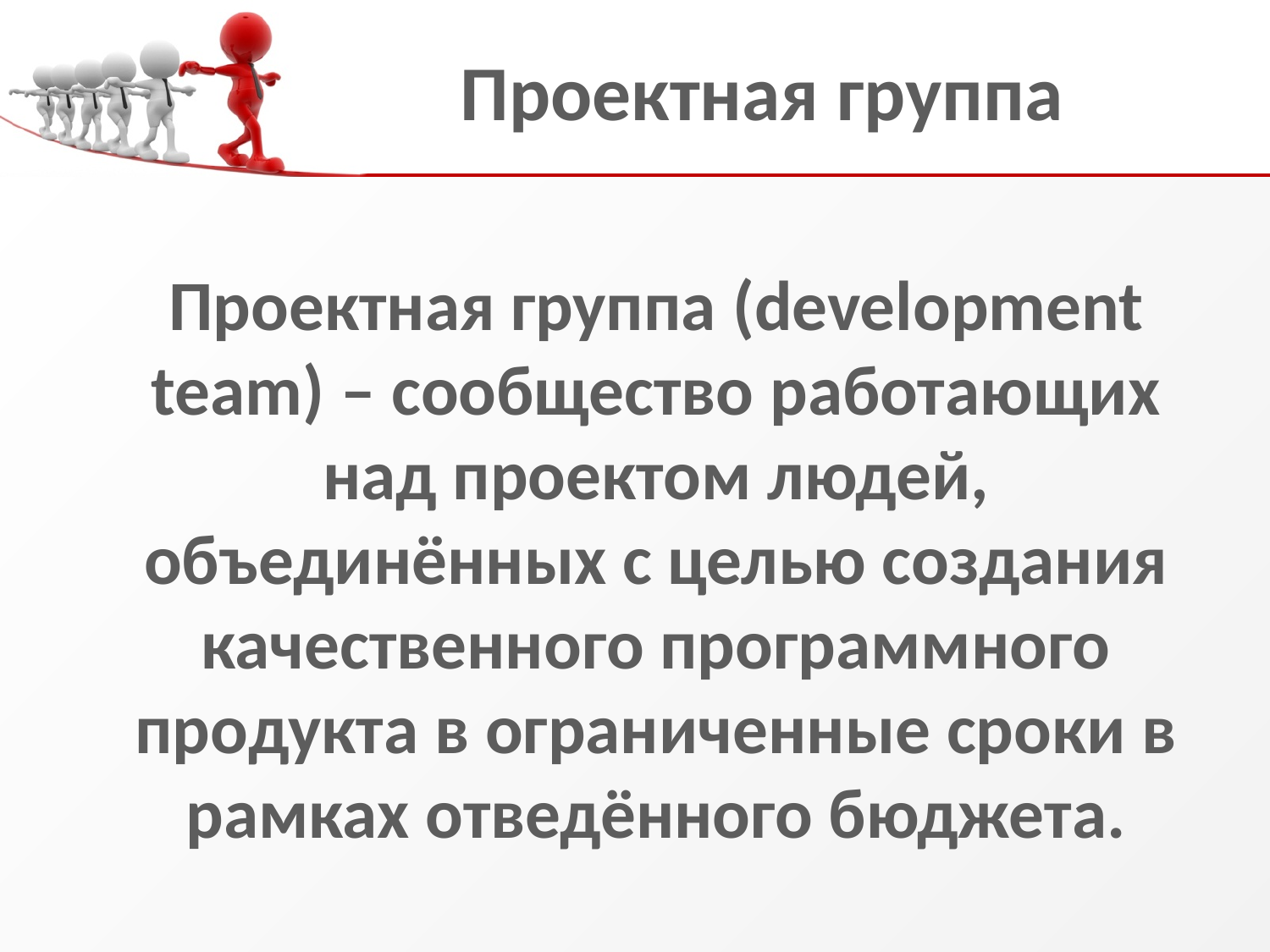

# Проектная группа
Проектная группа (development team) – сообщество работающих над проектом людей, объединённых с целью создания качественного программного продукта в ограниченные сроки в рамках отведённого бюджета.